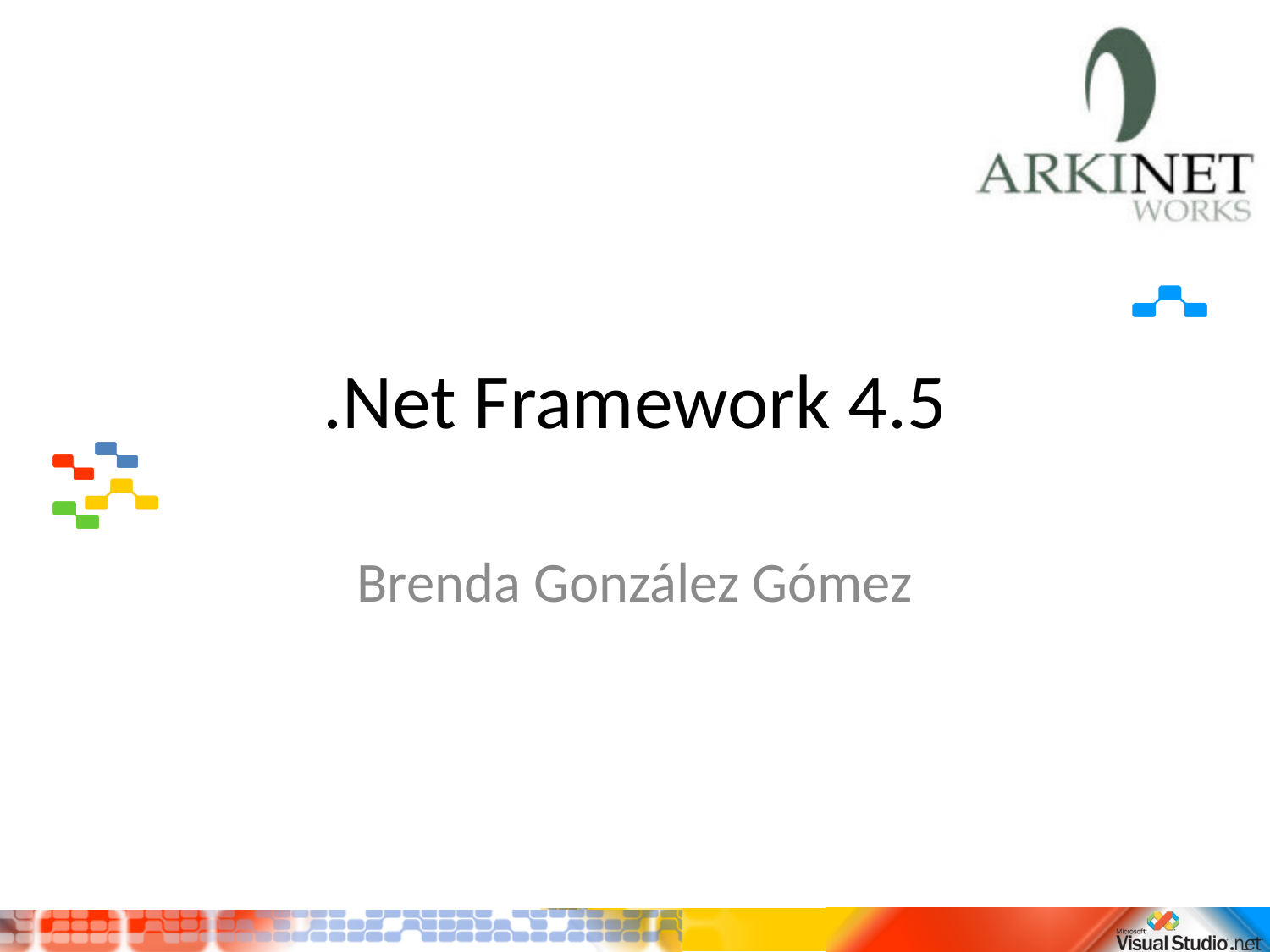

# .Net Framework 4.5
Brenda González Gómez